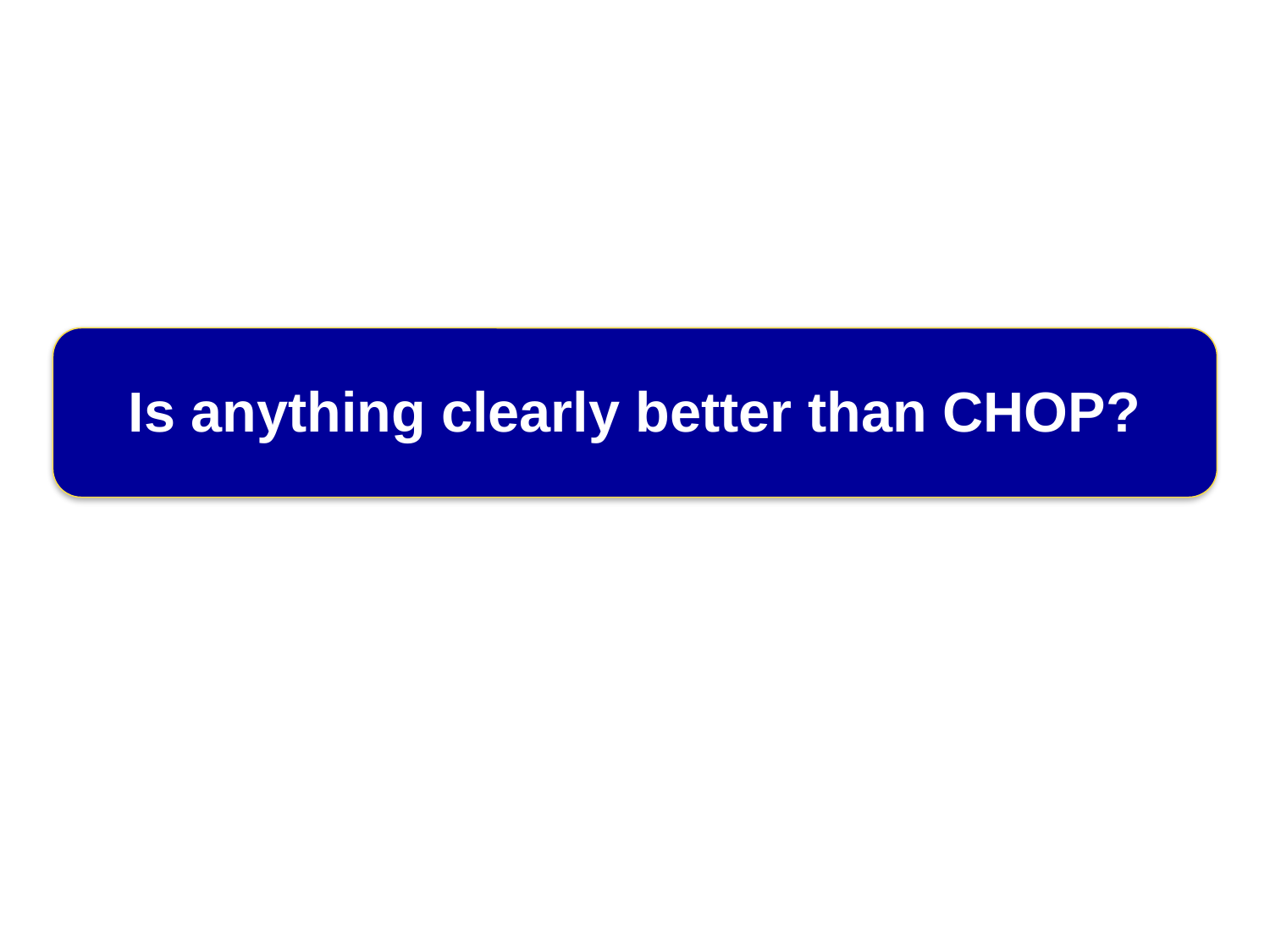

# Is anything clearly better than CHOP?